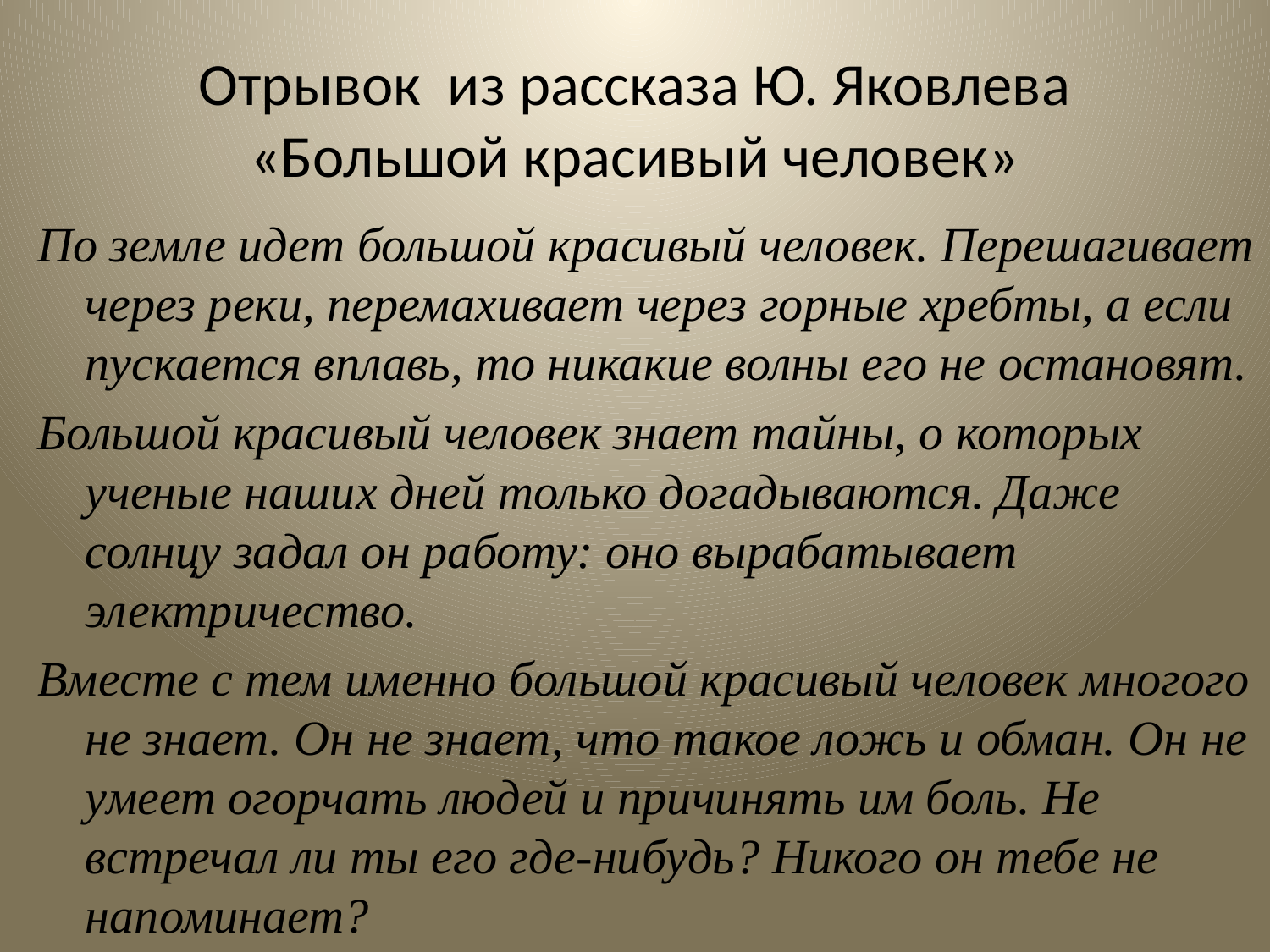

# Отрывок  из рассказа Ю. Яковлева «Большой красивый человек»
По земле идет большой красивый человек. Перешагивает через реки, перемахивает через горные хребты, а если пускается вплавь, то никакие волны его не остановят.
Большой красивый человек знает тайны, о которых ученые наших дней только догадываются. Даже солнцу задал он работу: оно вырабатывает электричество.
Вместе с тем именно большой красивый человек многого не знает. Он не знает, что такое ложь и обман. Он не умеет огорчать людей и причинять им боль. Не встречал ли ты его где-нибудь? Никого он тебе не напоминает?